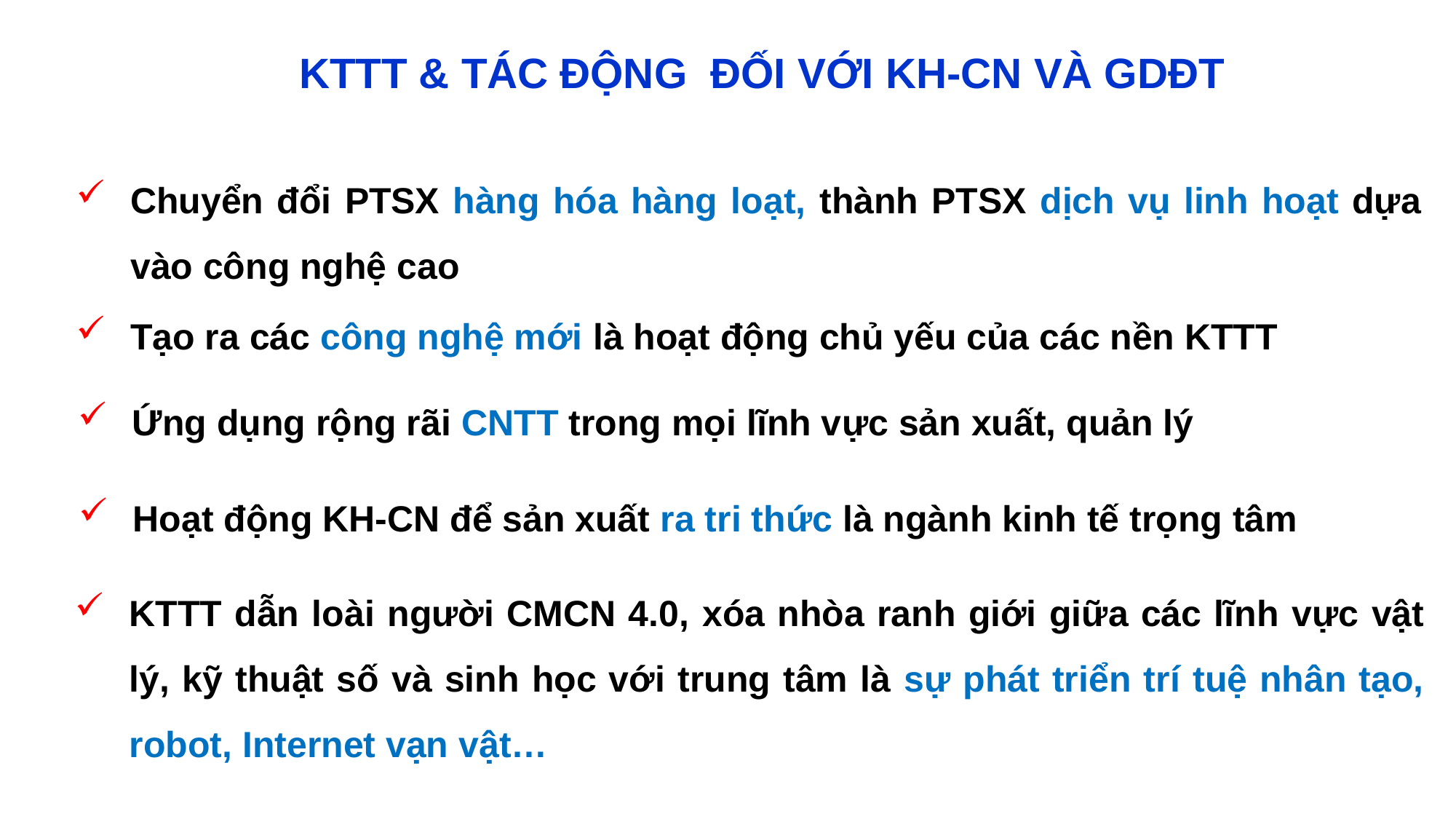

KTTT & TÁC ĐỘNG  ĐỐI VỚI KH-CN VÀ GDĐT
Chuyển đổi PTSX hàng hóa hàng loạt, thành PTSX dịch vụ linh hoạt dựa vào công nghệ cao
Tạo ra các công nghệ mới là hoạt động chủ yếu của các nền KTTT
Ứng dụng rộng rãi CNTT trong mọi lĩnh vực sản xuất, quản lý
Hoạt động KH-CN để sản xuất ra tri thức là ngành kinh tế trọng tâm
KTTT dẫn loài người CMCN 4.0, xóa nhòa ranh giới giữa các lĩnh vực vật lý, kỹ thuật số và sinh học với trung tâm là sự phát triển trí tuệ nhân tạo, robot, Internet vạn vật…